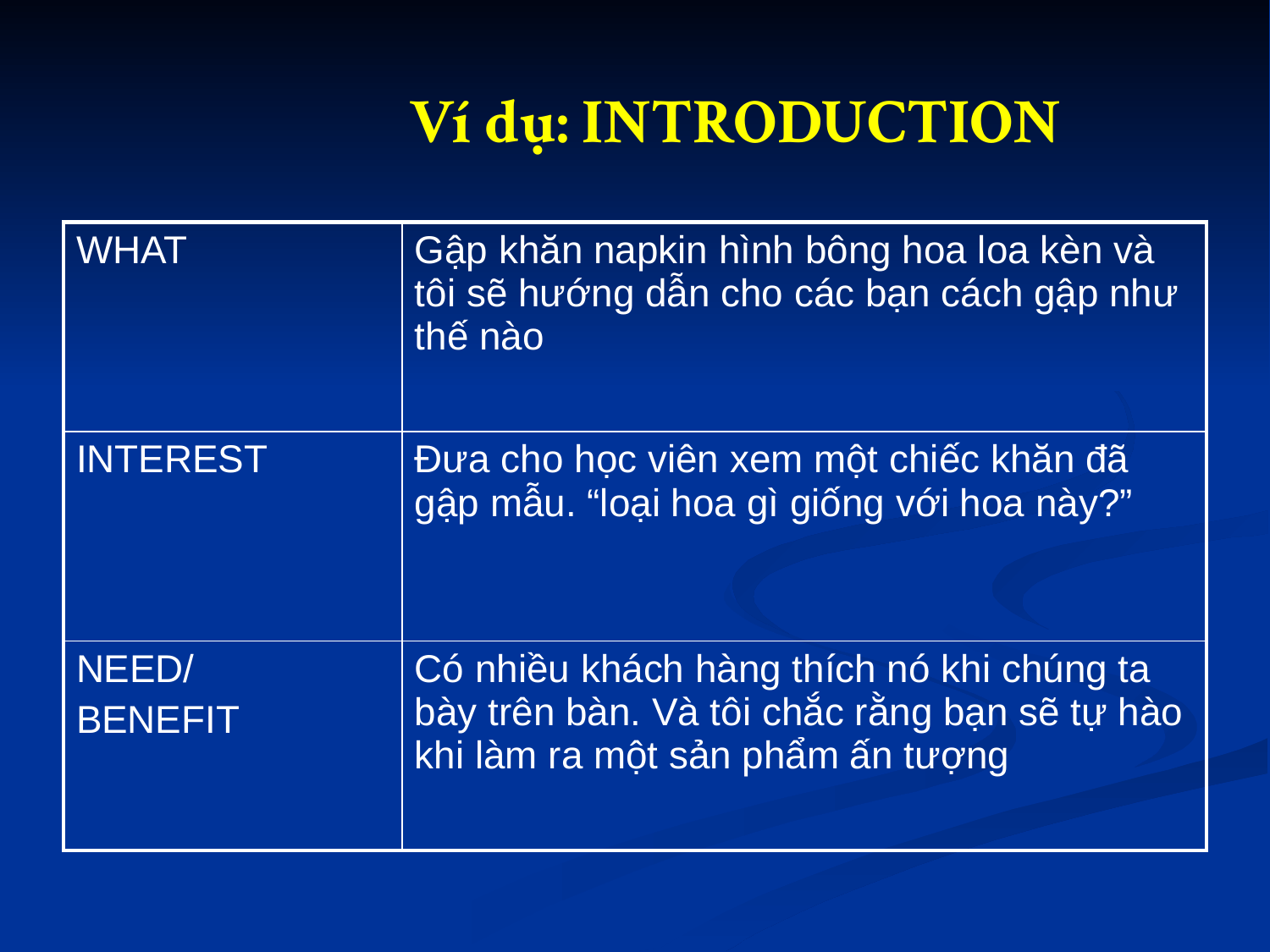

# Ví dụ: INTRODUCTION
| WHAT | Gập khăn napkin hình bông hoa loa kèn và tôi sẽ hướng dẫn cho các bạn cách gập như thế nào |
| --- | --- |
| INTEREST | Đưa cho học viên xem một chiếc khăn đã gập mẫu. “loại hoa gì giống với hoa này?” |
| NEED/ BENEFIT | Có nhiều khách hàng thích nó khi chúng ta bày trên bàn. Và tôi chắc rằng bạn sẽ tự hào khi làm ra một sản phẩm ấn tượng |